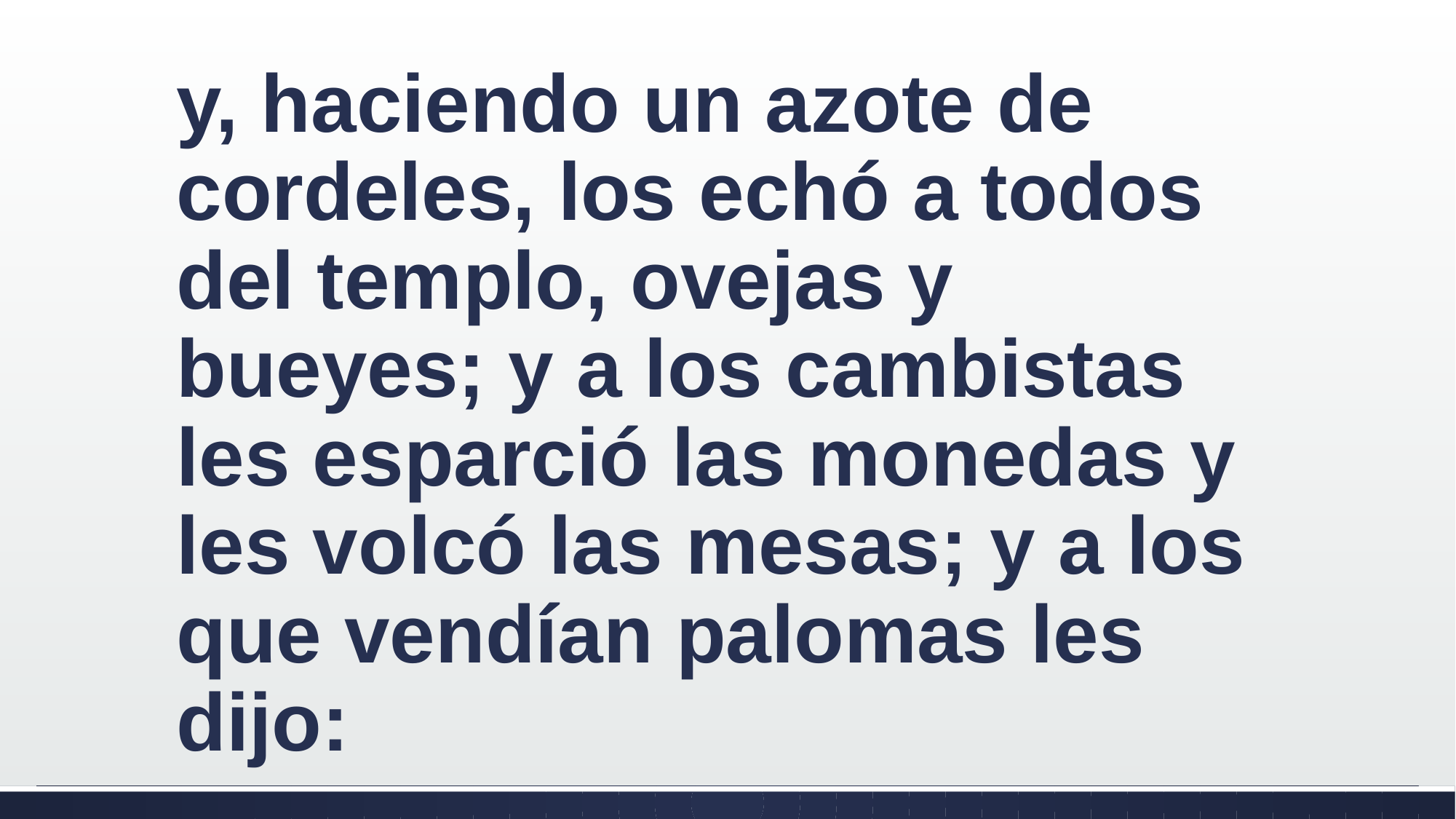

#
y, haciendo un azote de  cordeles, los echó a todos del templo, ovejas y bueyes; y a los cambistas les esparció las monedas y les volcó las mesas; y a los que vendían palomas les dijo: